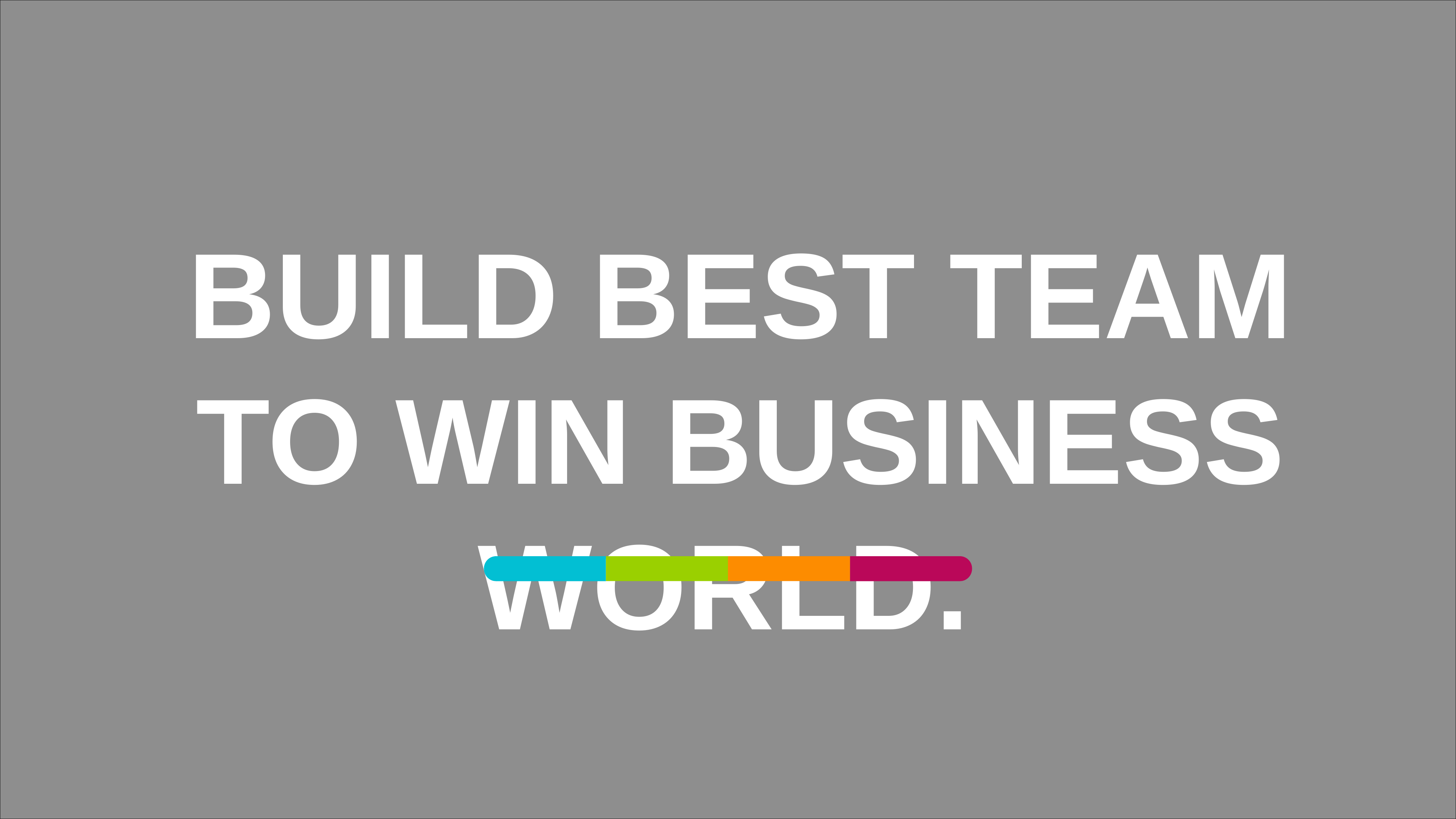

BUILD BEST TEAM TO WIN BUSINESS WORLD.